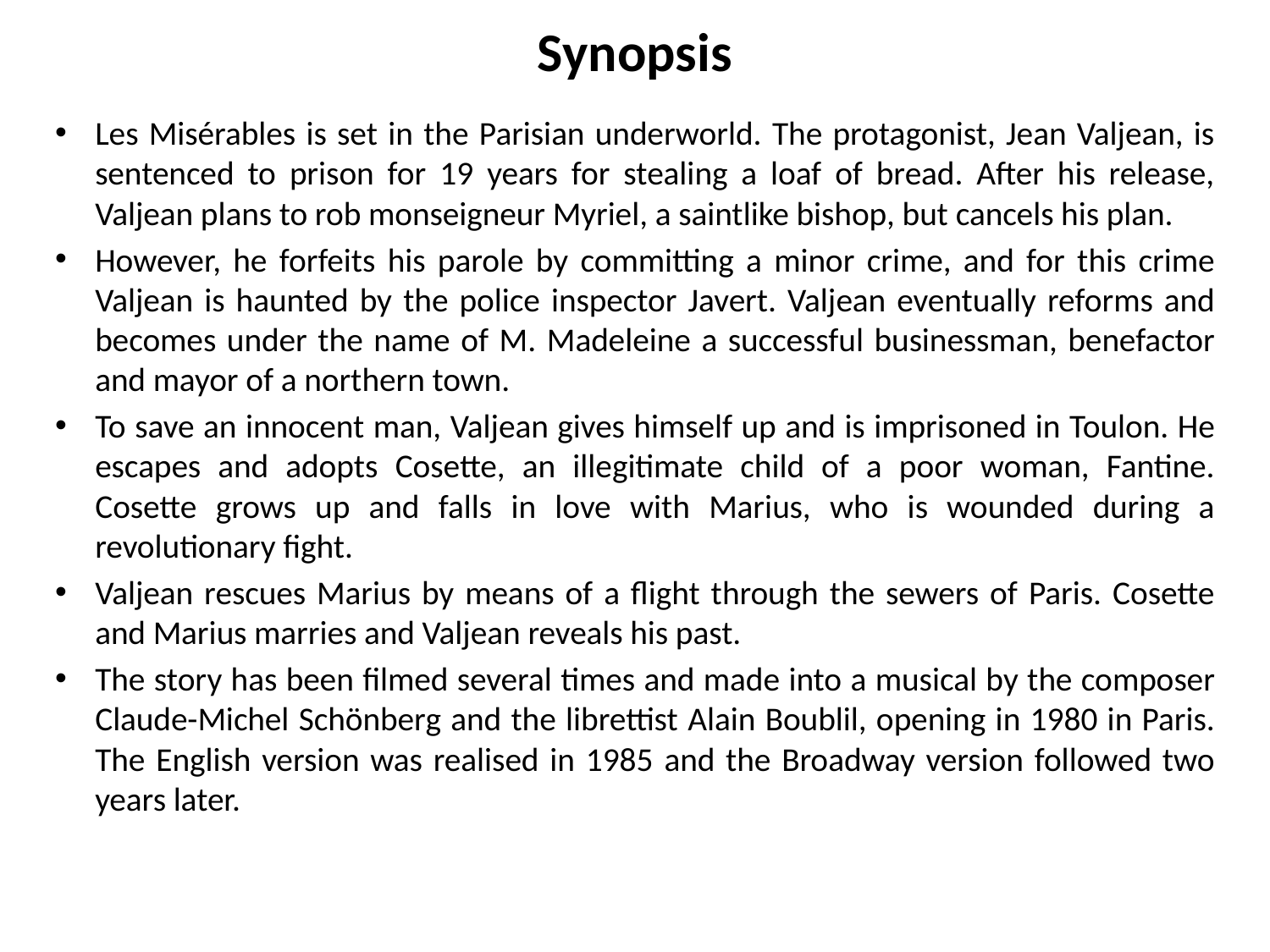

# Synopsis
Les Misérables is set in the Parisian underworld. The protagonist, Jean Valjean, is sentenced to prison for 19 years for stealing a loaf of bread. After his release, Valjean plans to rob monseigneur Myriel, a saintlike bishop, but cancels his plan.
However, he forfeits his parole by committing a minor crime, and for this crime Valjean is haunted by the police inspector Javert. Valjean eventually reforms and becomes under the name of M. Madeleine a successful businessman, benefactor and mayor of a northern town.
To save an innocent man, Valjean gives himself up and is imprisoned in Toulon. He escapes and adopts Cosette, an illegitimate child of a poor woman, Fantine. Cosette grows up and falls in love with Marius, who is wounded during a revolutionary fight.
Valjean rescues Marius by means of a flight through the sewers of Paris. Cosette and Marius marries and Valjean reveals his past.
The story has been filmed several times and made into a musical by the composer Claude-Michel Schönberg and the librettist Alain Boublil, opening in 1980 in Paris. The English version was realised in 1985 and the Broadway version followed two years later.